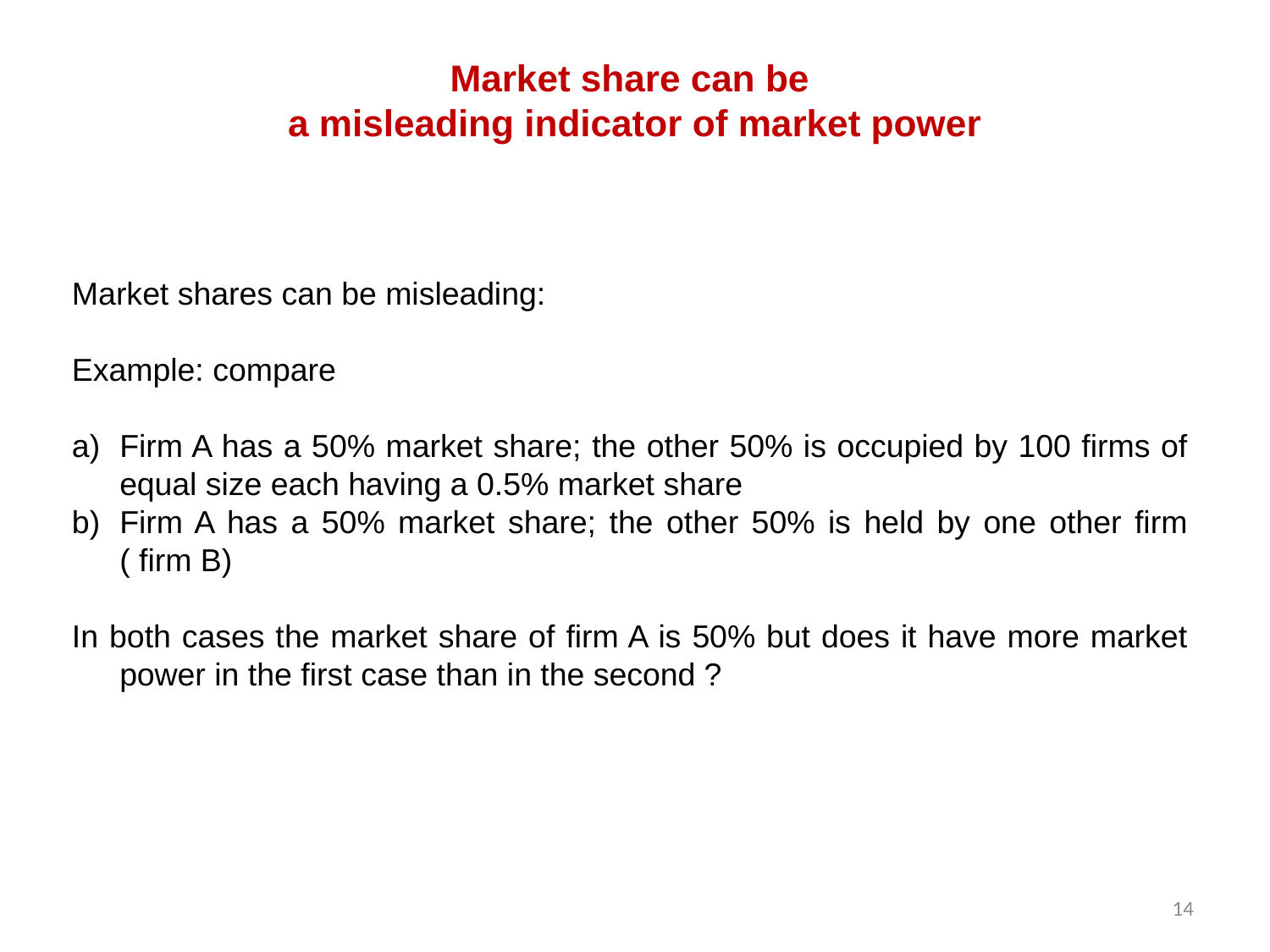

# Market share can be a misleading indicator of market power
Market shares can be misleading:

Example: compare

Firm A has a 50% market share; the other 50% is occupied by 100 firms of equal size each having a 0.5% market share
Firm A has a 50% market share; the other 50% is held by one other firm ( firm B)

In both cases the market share of firm A is 50% but does it have more market power in the first case than in the second ?

14